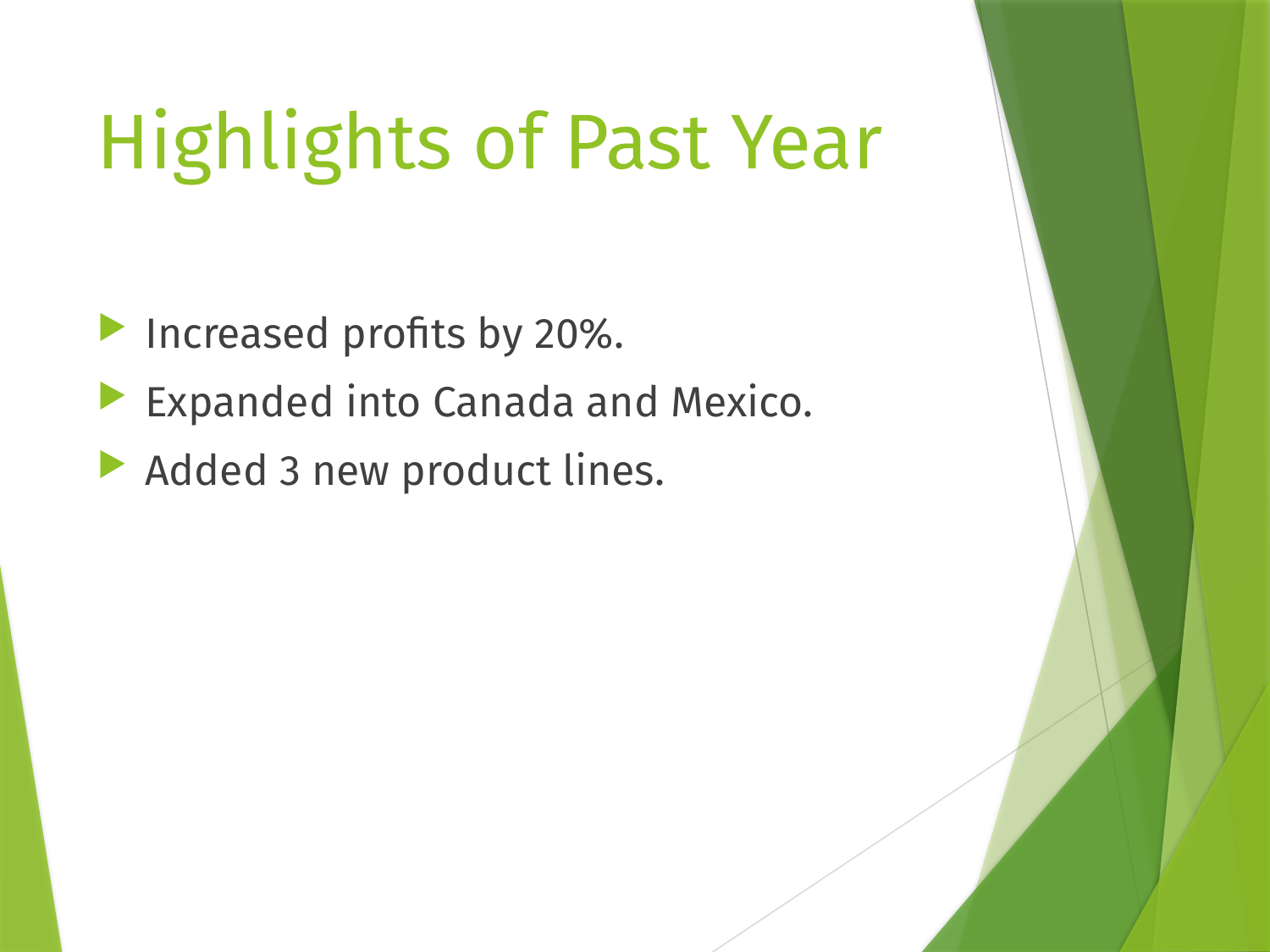

# Highlights of Past Year
Increased profits by 20%.
Expanded into Canada and Mexico.
Added 3 new product lines.